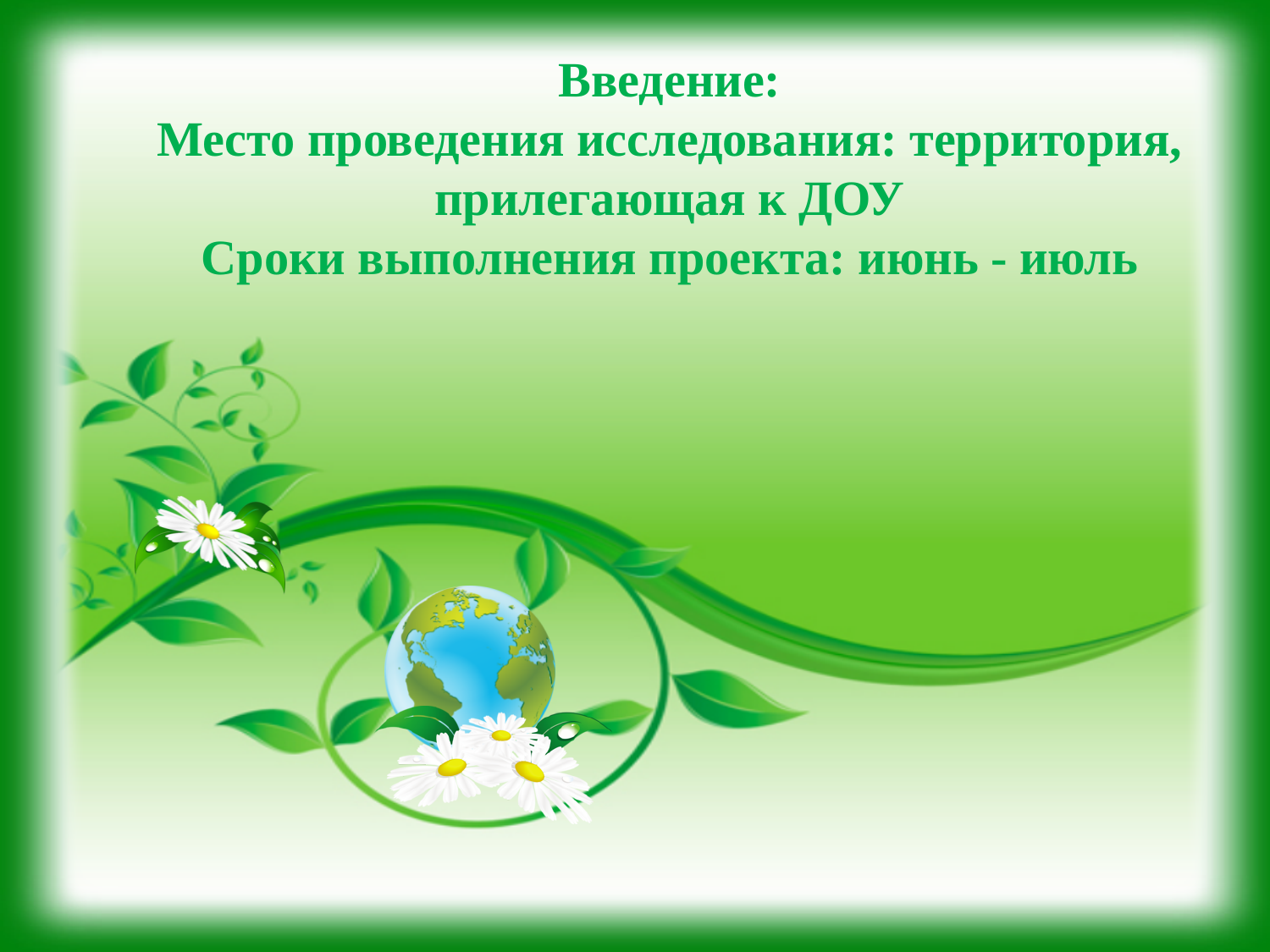

Введение:
Место проведения исследования: территория, прилегающая к ДОУ
Сроки выполнения проекта: июнь - июль